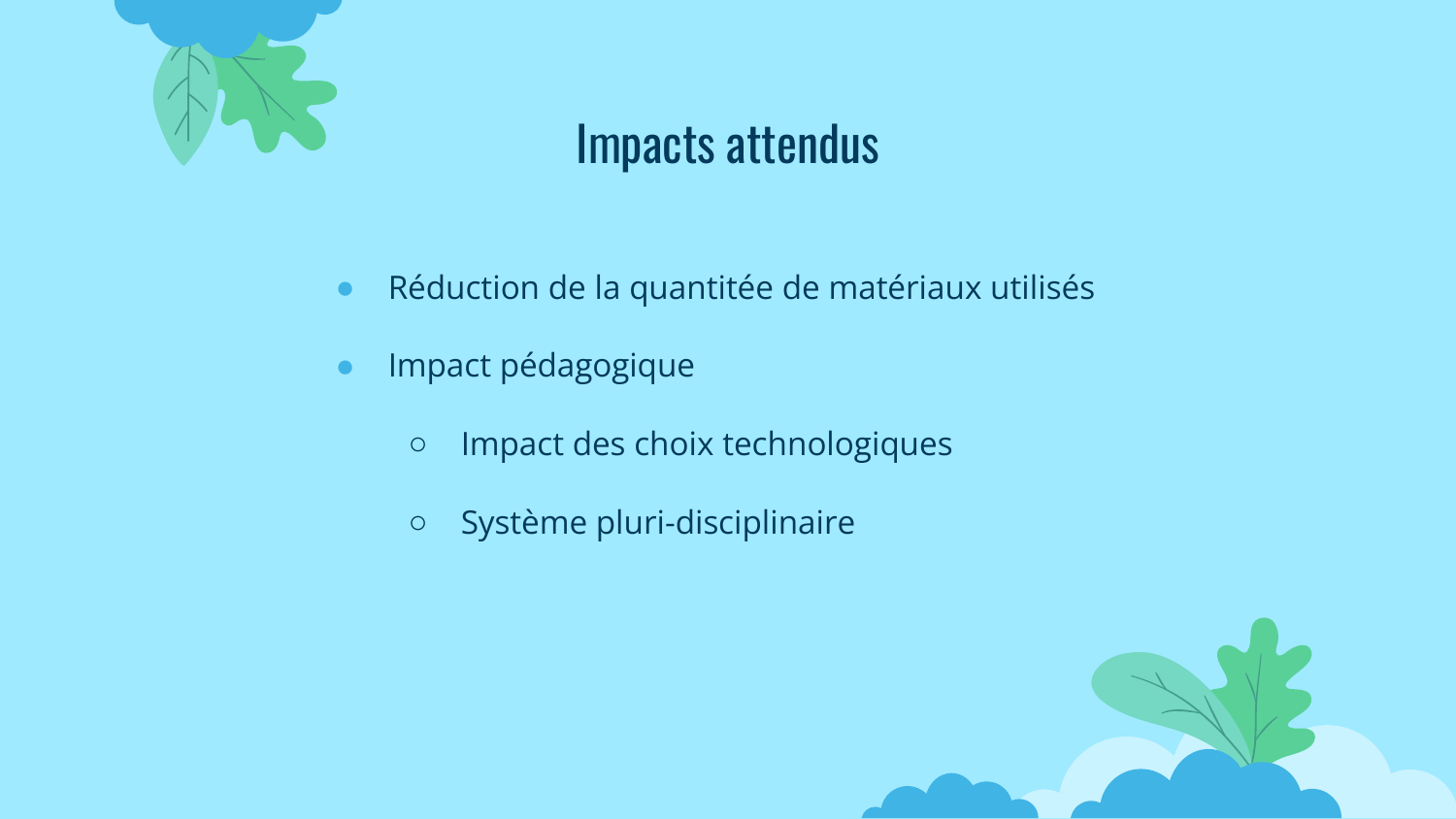

# Impacts attendus
Réduction de la quantitée de matériaux utilisés
Impact pédagogique
Impact des choix technologiques
Système pluri-disciplinaire